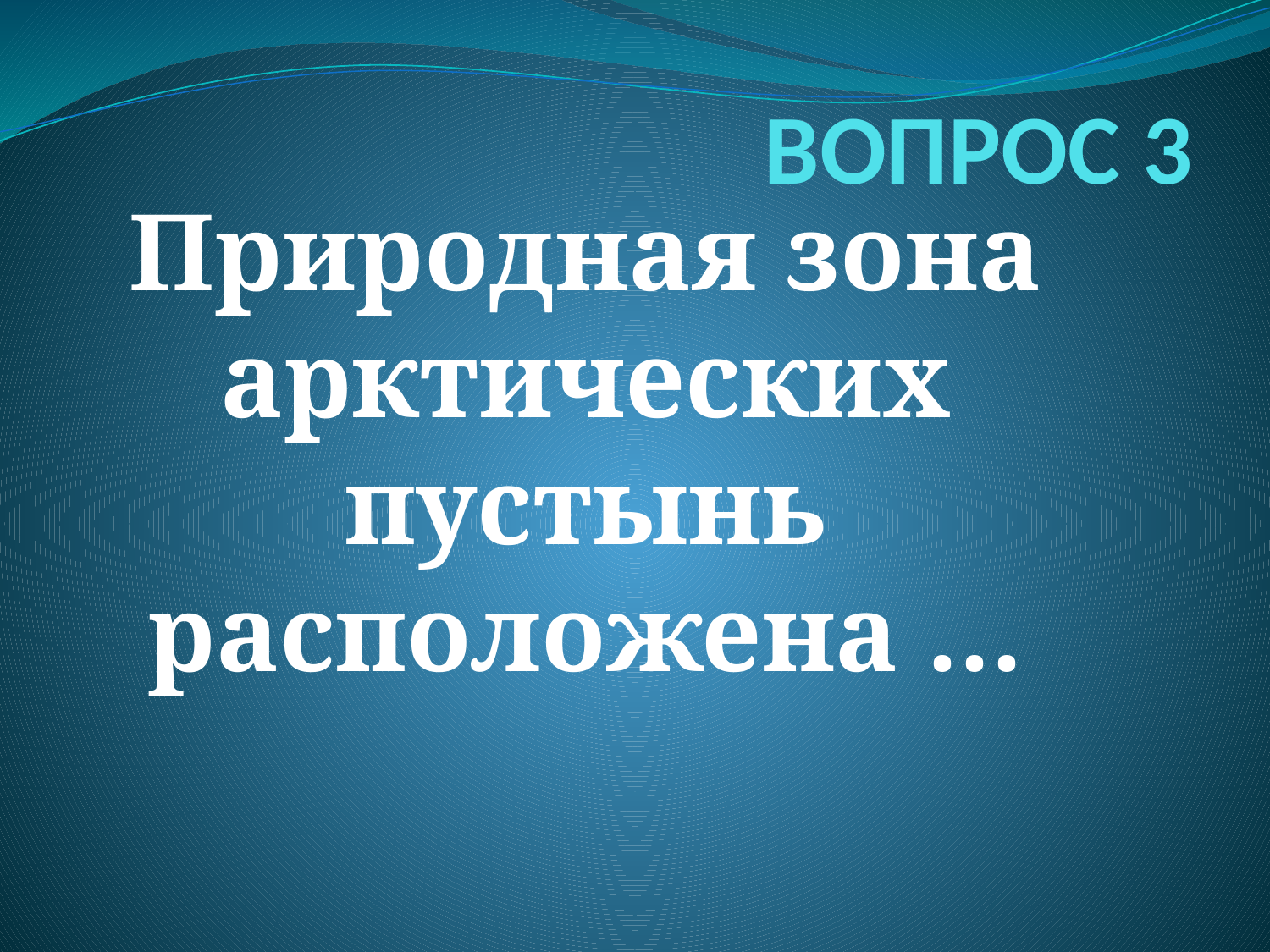

# ВОПРОС 3
Природная зона арктических пустынь расположена …